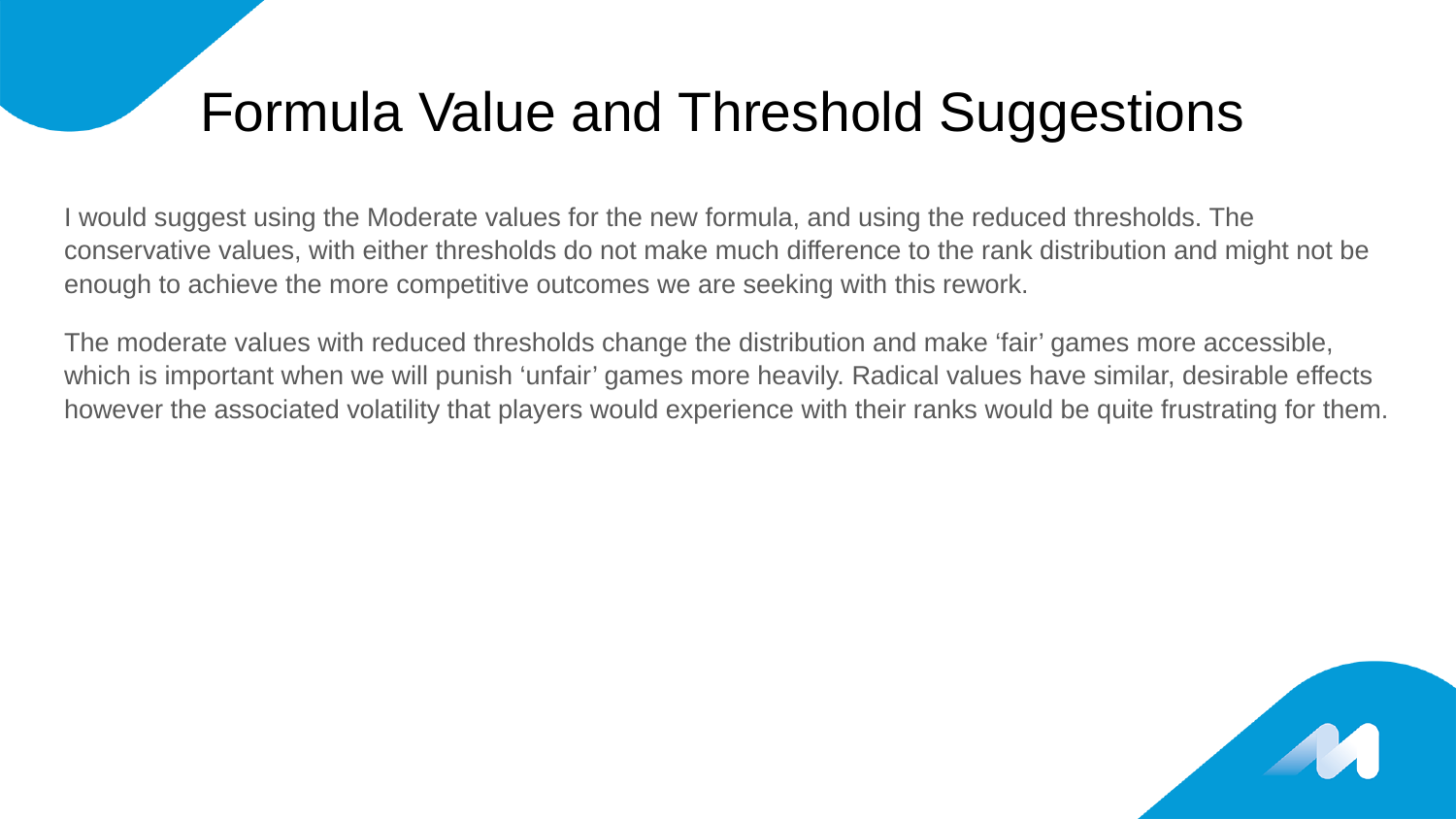

# Formula Value and Threshold Suggestions
I would suggest using the Moderate values for the new formula, and using the reduced thresholds. The conservative values, with either thresholds do not make much difference to the rank distribution and might not be enough to achieve the more competitive outcomes we are seeking with this rework.
The moderate values with reduced thresholds change the distribution and make ‘fair’ games more accessible, which is important when we will punish ‘unfair’ games more heavily. Radical values have similar, desirable effects however the associated volatility that players would experience with their ranks would be quite frustrating for them.